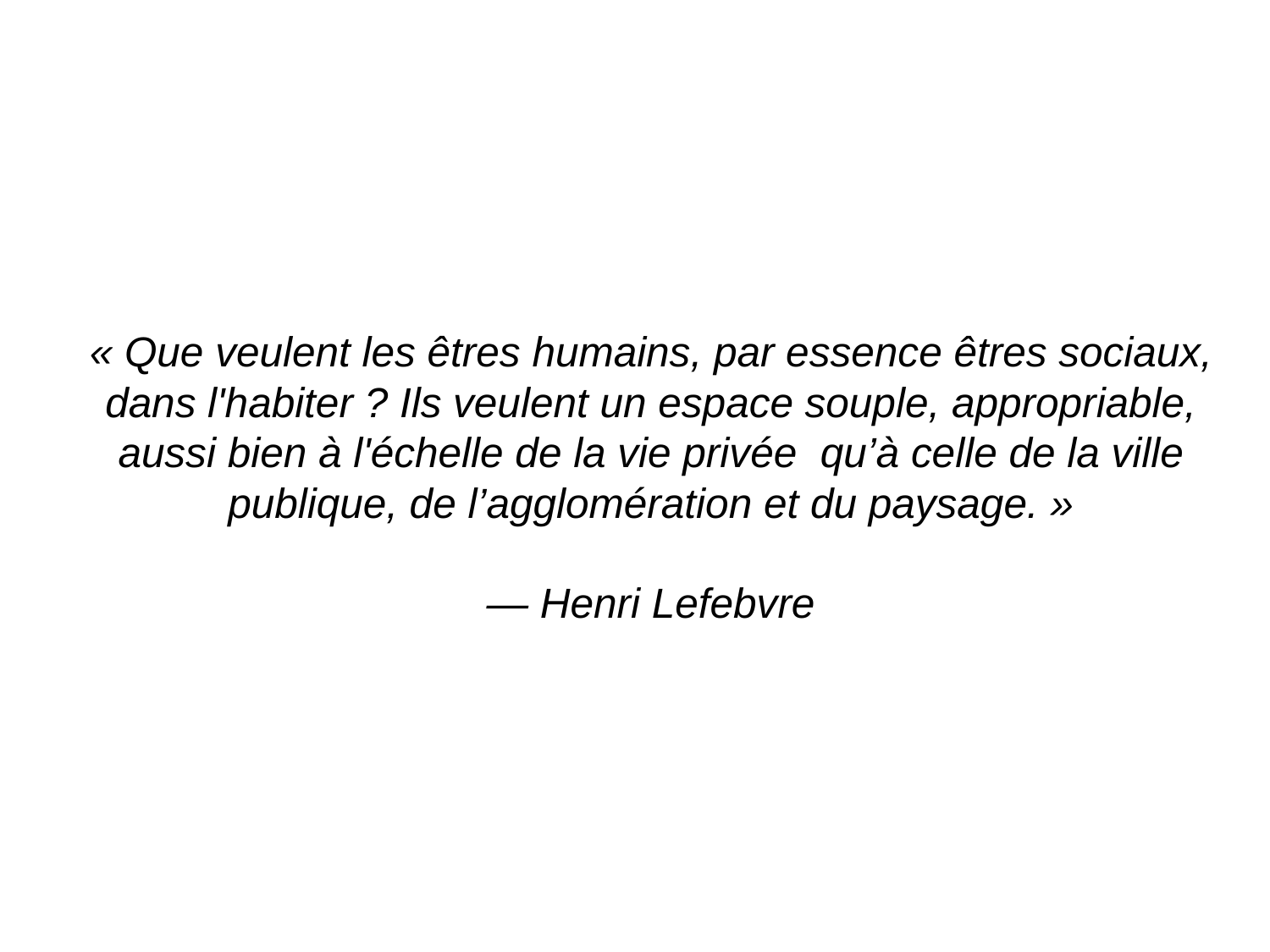

# « Que veulent les êtres humains, par essence êtres sociaux, dans l'habiter ? Ils veulent un espace souple, appropriable, aussi bien à l'échelle de la vie privée  qu’à celle de la ville publique, de l’agglomération et du paysage. » — Henri Lefebvre